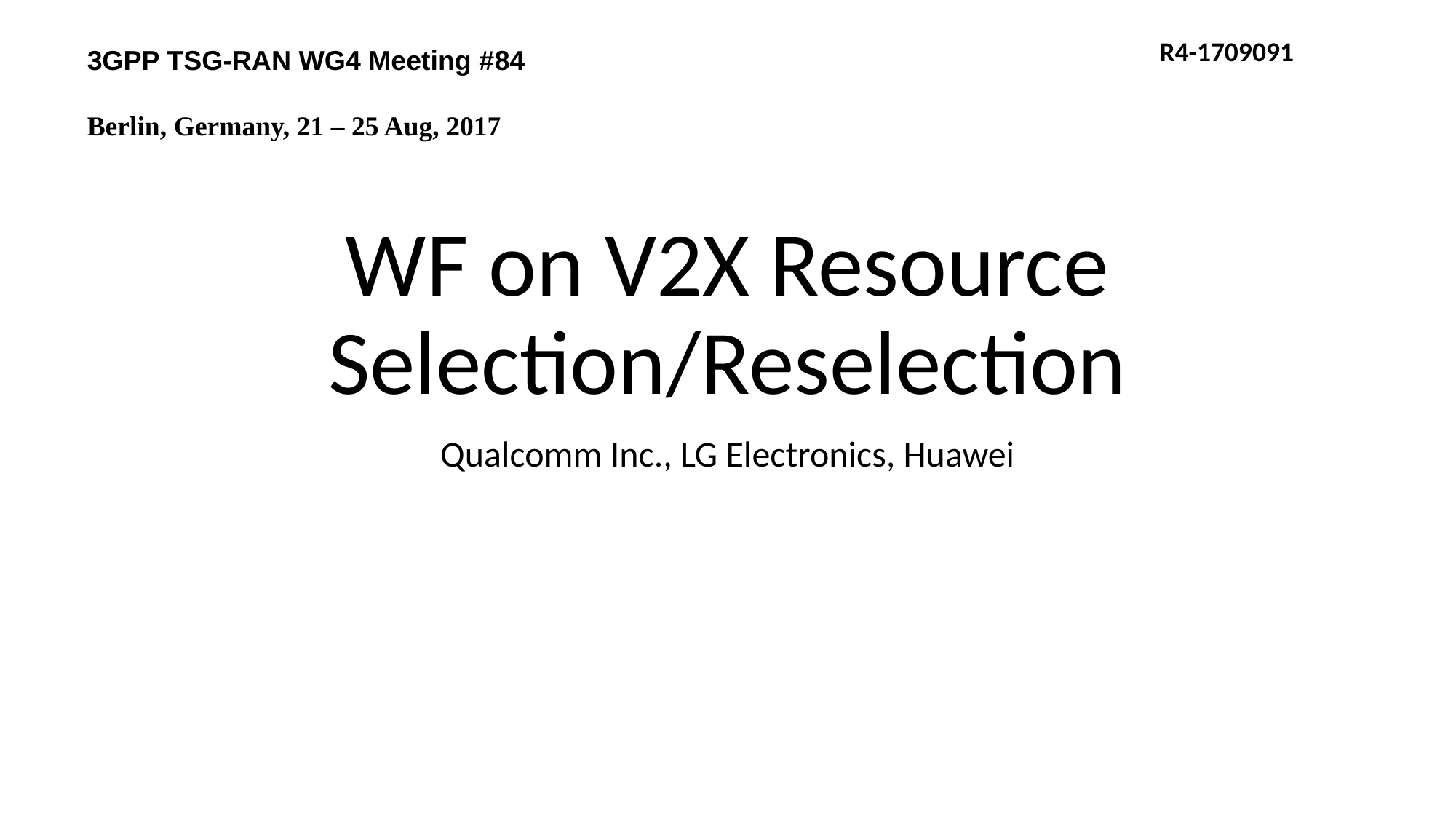

R4-1709091
3GPP TSG-RAN WG4 Meeting #84
Berlin, Germany, 21 – 25 Aug, 2017
# WF on V2X Resource Selection/Reselection
Qualcomm Inc., LG Electronics, Huawei